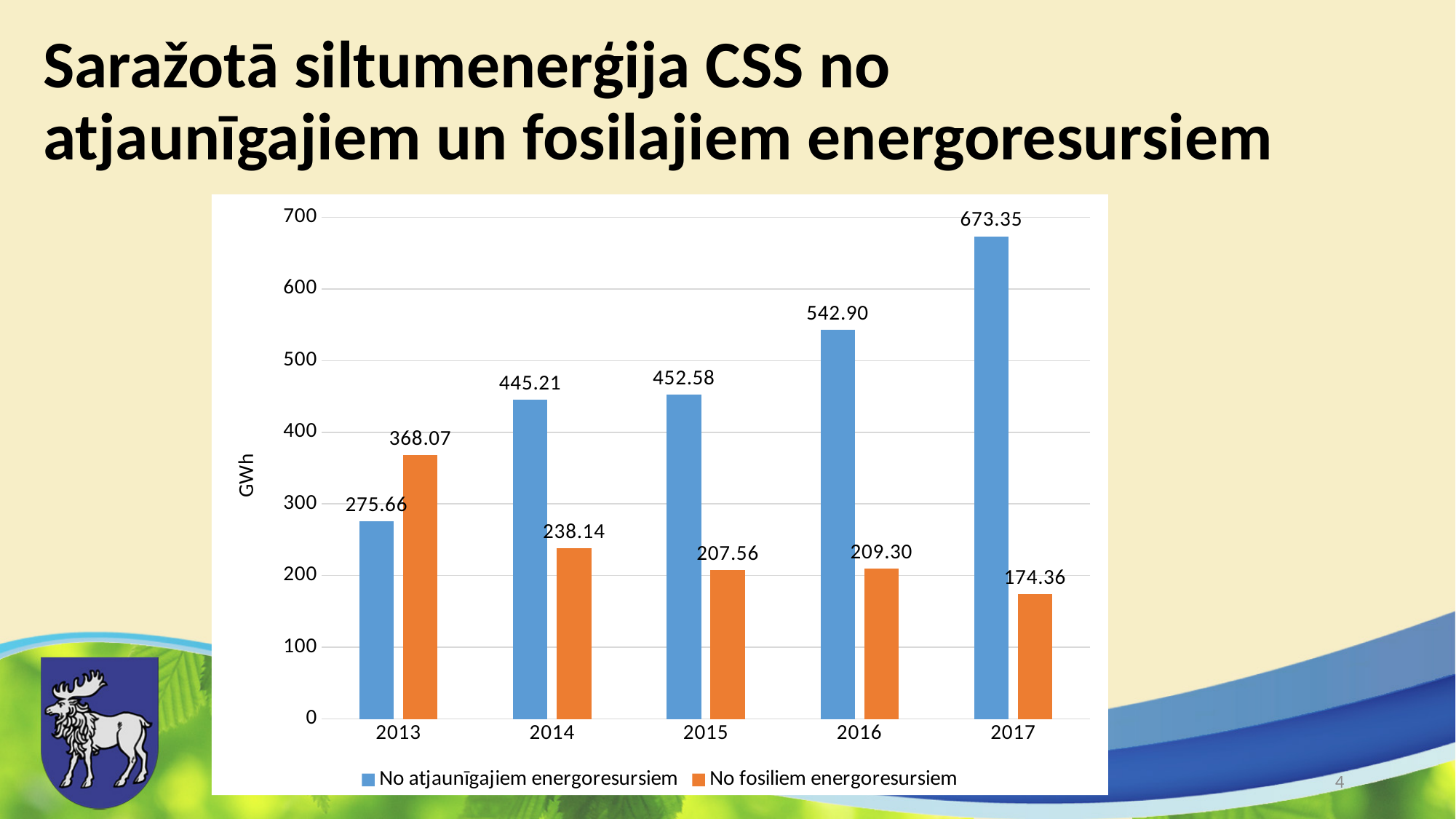

# Saražotā siltumenerģija CSS no atjaunīgajiem un fosilajiem energoresursiem

### Chart

| Category | No atjaunīgajiem energoresursiem | No fosiliem energoresursiem |
|---|---|---|
| 2013 | 275.66 | 368.07 |
| 2014 | 445.21 | 238.14 |
| 2015 | 452.58 | 207.56 |
| 2016 | 542.9 | 209.3 |
| 2017 | 673.35 | 174.36 |
4